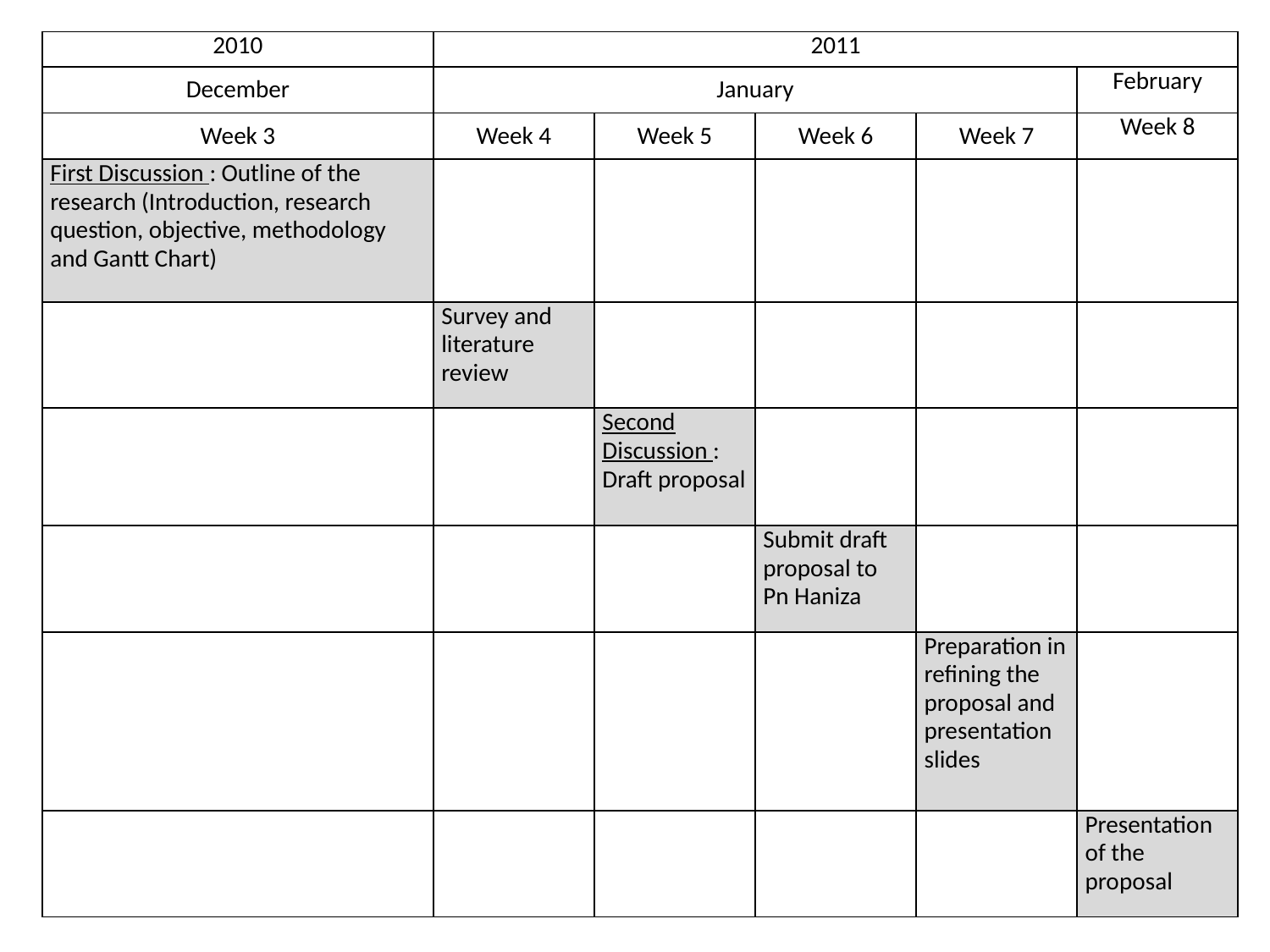

| 2010 | 2011 |  |  |  |  |
| --- | --- | --- | --- | --- | --- |
| December | January |  |  |  | February |
| Week 3 | Week 4 | Week 5 | Week 6 | Week 7 | Week 8 |
| First Discussion : Outline of the research (Introduction, research question, objective, methodology and Gantt Chart) |  |  |  |  |  |
|  | Survey and literature review |  |  |  |  |
|  |  | Second Discussion : Draft proposal |  |  |  |
|  |  |  | Submit draft proposal to Pn Haniza |  |  |
|  |  |  |  | Preparation in refining the proposal and presentation slides |  |
|  |  |  |  |  | Presentation of the proposal |